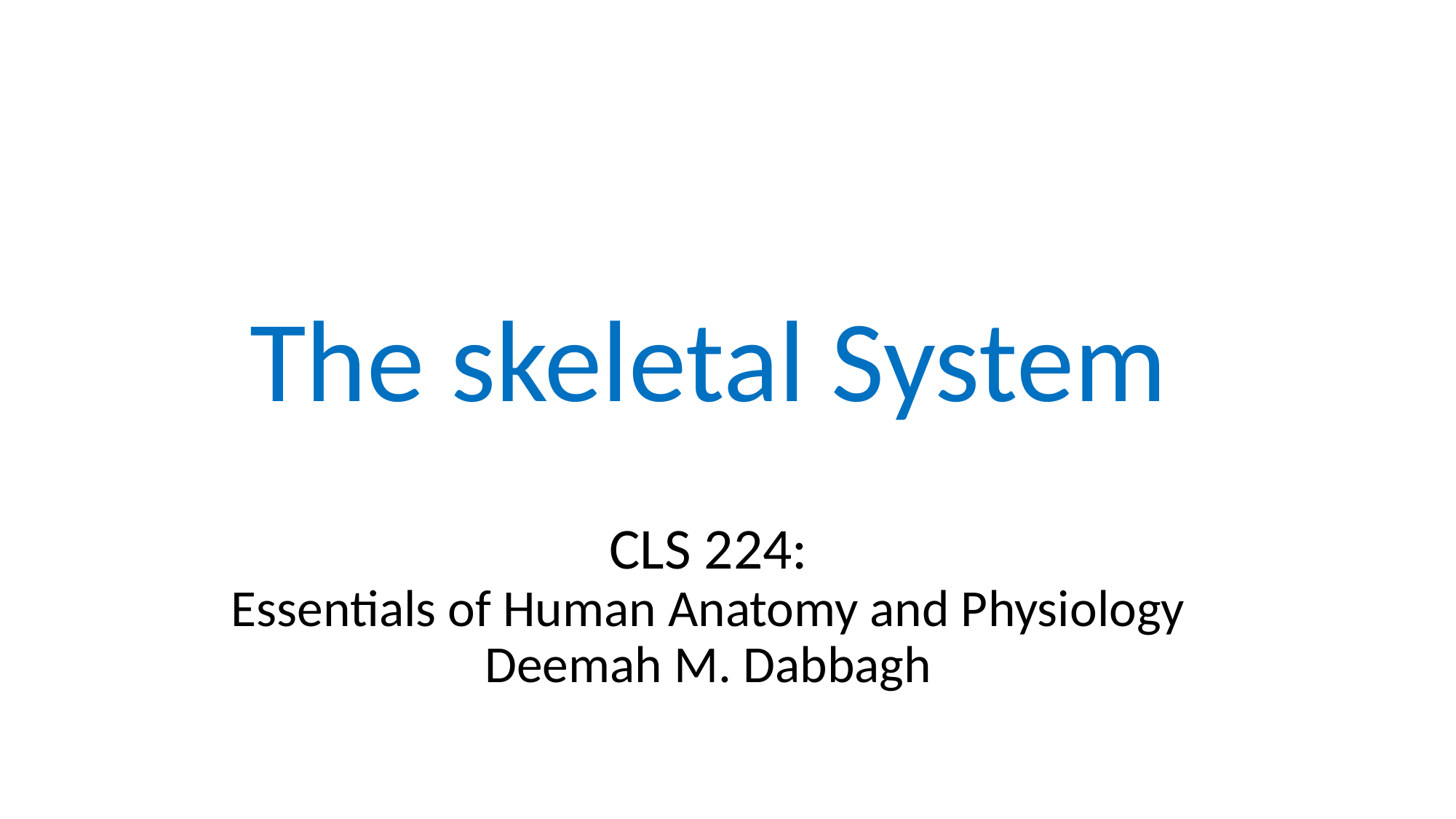

# The skeletal System CLS 224: Essentials of Human Anatomy and Physiology Deemah M. Dabbagh